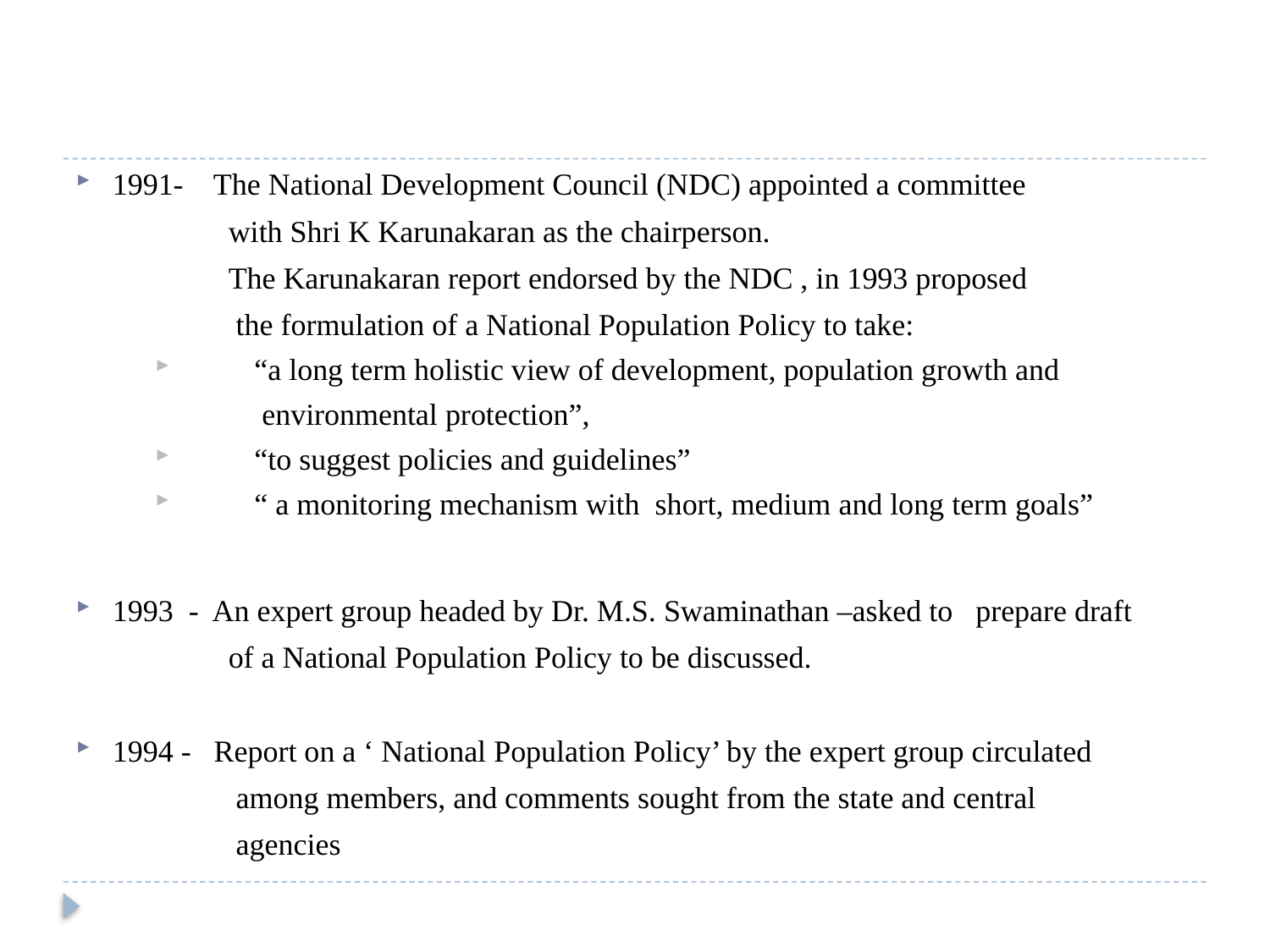

1991-    The National Development Council (NDC) appointed a committee
                    with Shri K Karunakaran as the chairperson.
                    The Karunakaran report endorsed by the NDC , in 1993 proposed
                     the formulation of a National Population Policy to take:
         “a long term holistic view of development, population growth and
              environmental protection”,
         “to suggest policies and guidelines”
         “ a monitoring mechanism with  short, medium and long term goals”

1993  -  An expert group headed by Dr. M.S. Swaminathan –asked to   prepare draft
                    of a National Population Policy to be discussed.

1994 -   Report on a ‘ National Population Policy’ by the expert group circulated
                     among members, and comments sought from the state and central
                     agencies